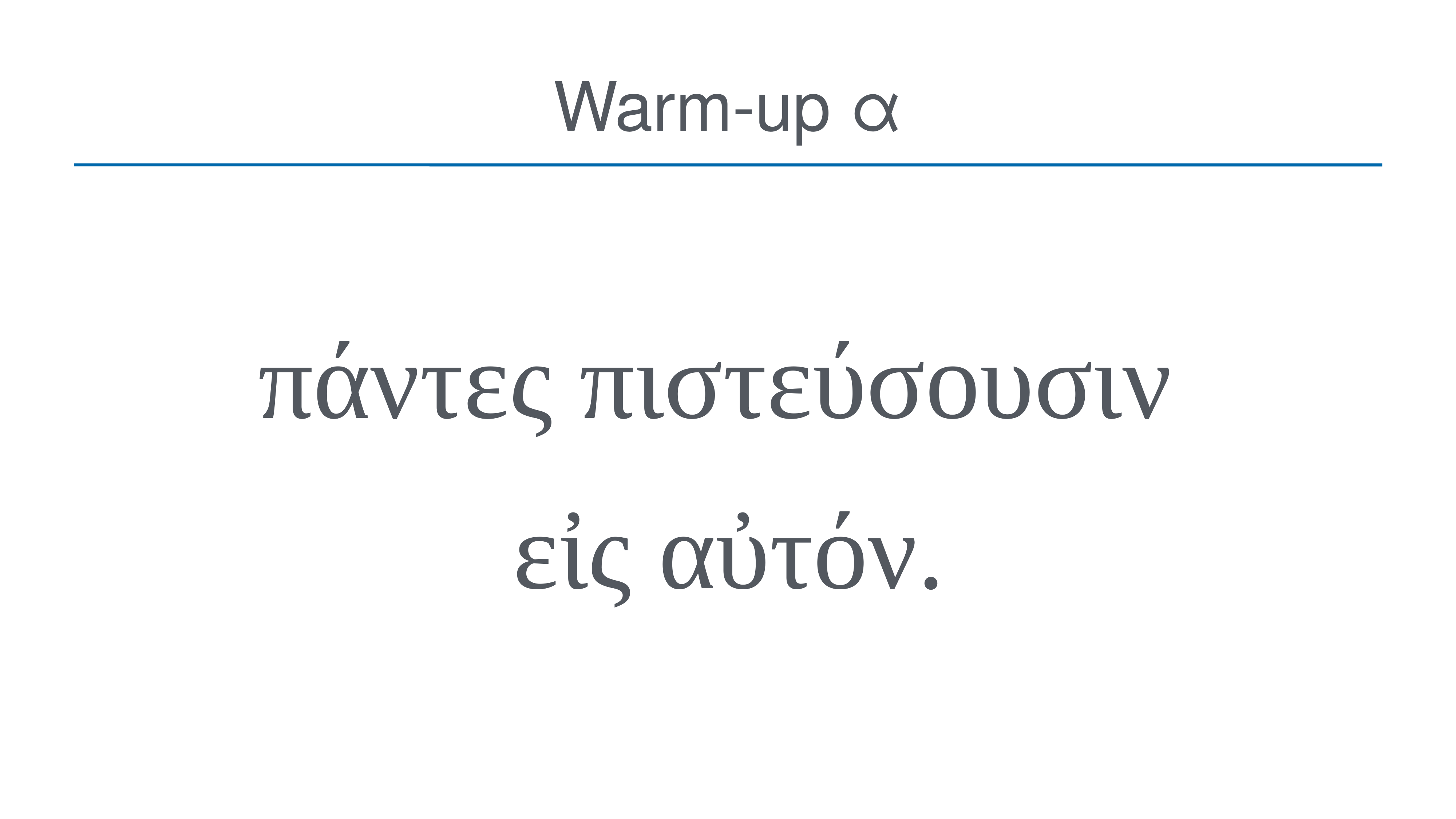

# Warm-up α
πάντες πιστεύσουσιν
εἰς αὐτόν.